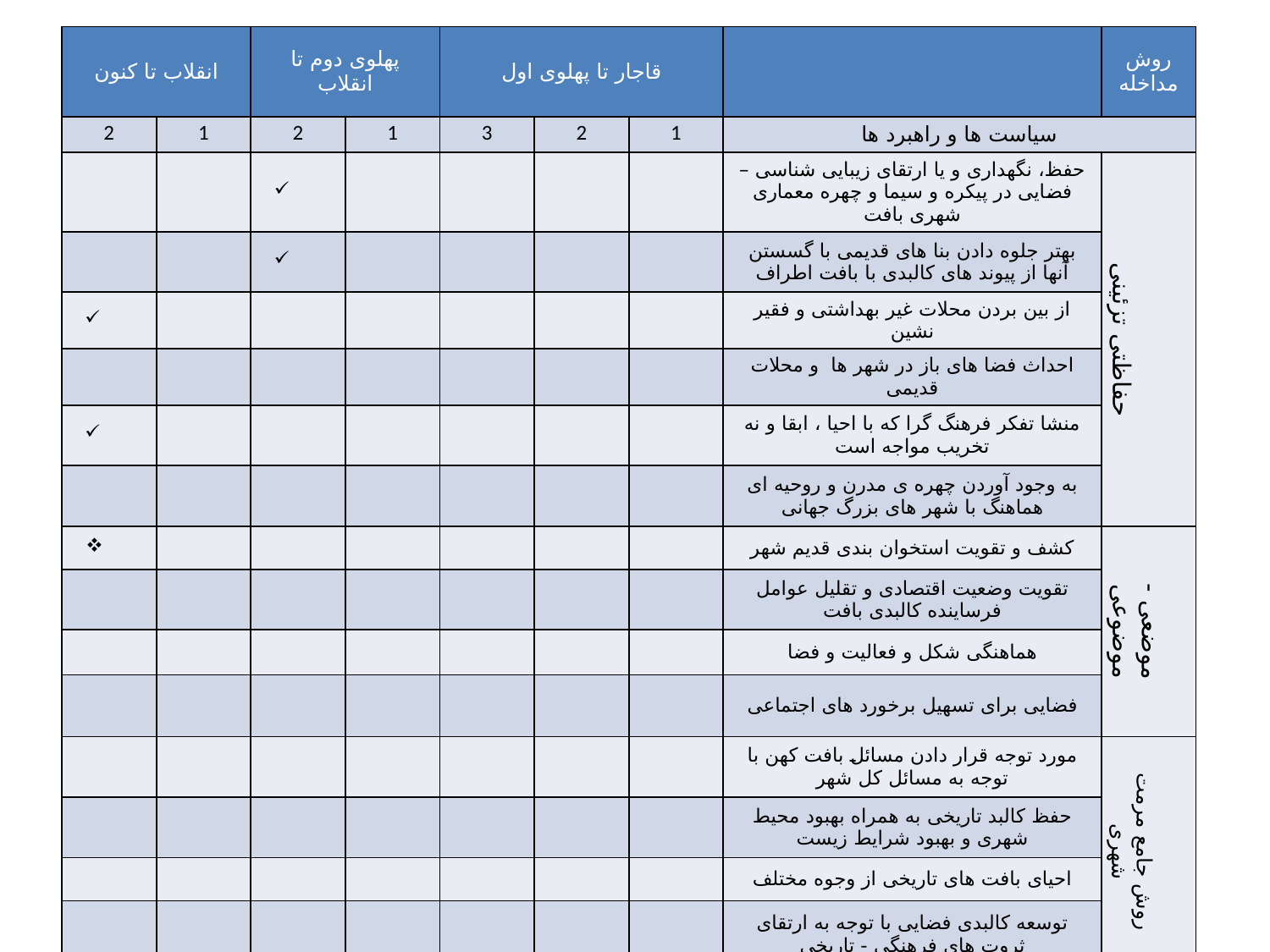

| انقلاب تا کنون |  | پهلوی دوم تا انقلاب |  | قاجار تا پهلوی اول |  |  |  | روش مداخله |
| --- | --- | --- | --- | --- | --- | --- | --- | --- |
| 2 | 1 | 2 | 1 | 3 | 2 | 1 | سیاست ها و راهبرد ها |  |
|  |  |  |  |  |  |  | حفظ، نگهداری و یا ارتقای زیبایی شناسی – فضایی در پیکره و سیما و چهره معماری شهری بافت | حفاظتی تزئینی |
|  |  |  |  |  |  |  | بهتر جلوه دادن بنا های قدیمی با گسستن آنها از پیوند های کالبدی با بافت اطراف |  |
|  |  |  |  |  |  |  | از بین بردن محلات غیر بهداشتی و فقیر نشین |  |
|  |  |  |  |  |  |  | احداث فضا های باز در شهر ها و محلات قدیمی |  |
|  |  |  |  |  |  |  | منشا تفکر فرهنگ گرا که با احیا ، ابقا و نه تخریب مواجه است |  |
|  |  |  |  |  |  |  | به وجود آوردن چهره ی مدرن و روحیه ای هماهنگ با شهر های بزرگ جهانی |  |
|  |  |  |  |  |  |  | کشف و تقویت استخوان بندی قدیم شهر | موضعی - موضوعی |
|  |  |  |  |  |  |  | تقویت وضعیت اقتصادی و تقلیل عوامل فرساینده کالبدی بافت |  |
|  |  |  |  |  |  |  | هماهنگی شکل و فعالیت و فضا |  |
|  |  |  |  |  |  |  | فضایی برای تسهیل برخورد های اجتماعی |  |
|  |  |  |  |  |  |  | مورد توجه قرار دادن مسائل بافت کهن با توجه به مسائل کل شهر | روش جامع مرمت شهری |
|  |  |  |  |  |  |  | حفظ کالبد تاریخی به همراه بهبود محیط شهری و بهبود شرایط زیست |  |
|  |  |  |  |  |  |  | احیای بافت های تاریخی از وجوه مختلف |  |
|  |  |  |  |  |  |  | توسعه کالبدی فضایی با توجه به ارتقای ثروت های فرهنگی - تاریخی |  |